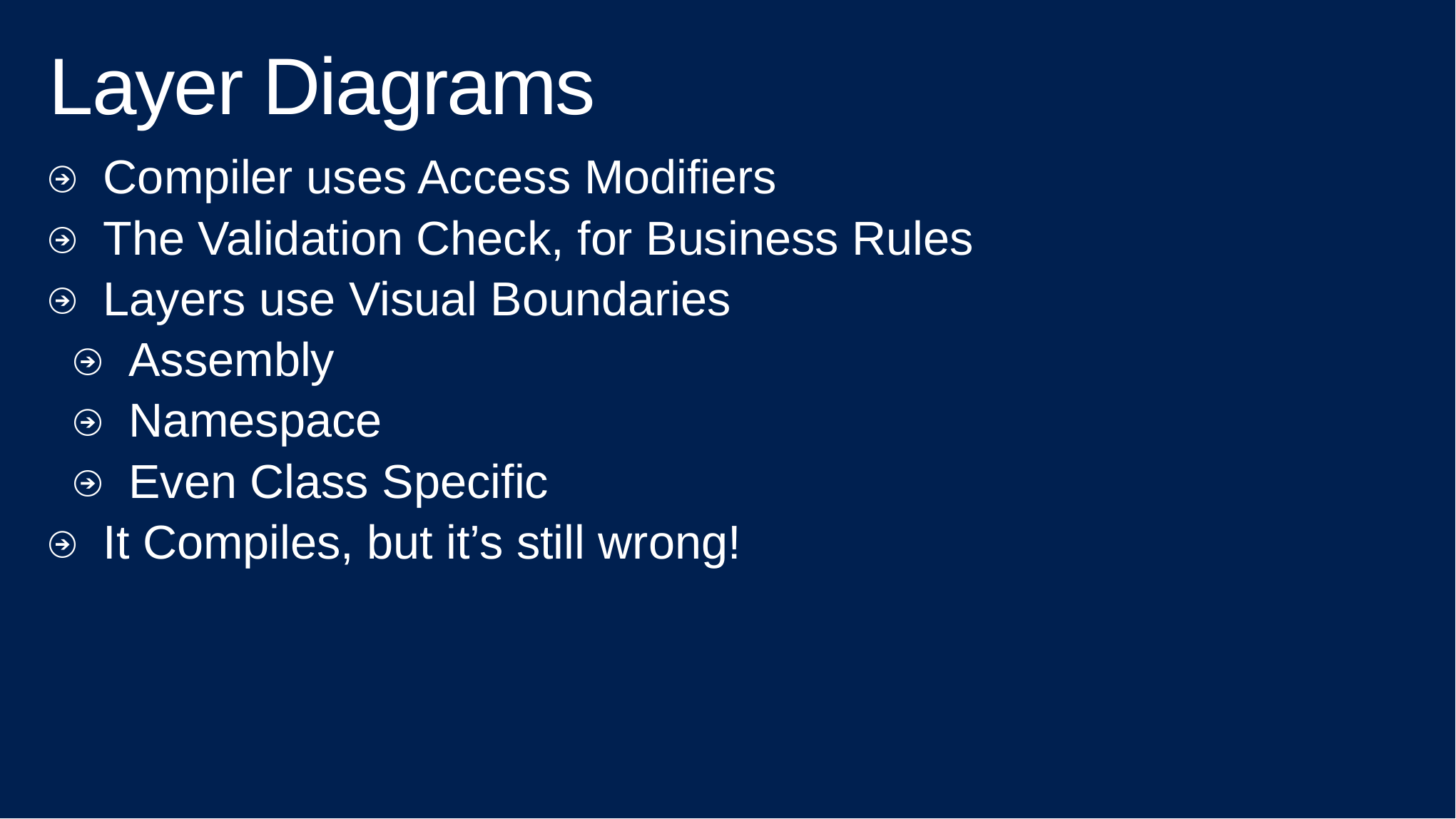

# Layer Diagrams
Compiler uses Access Modifiers
The Validation Check, for Business Rules
Layers use Visual Boundaries
Assembly
Namespace
Even Class Specific
It Compiles, but it’s still wrong!